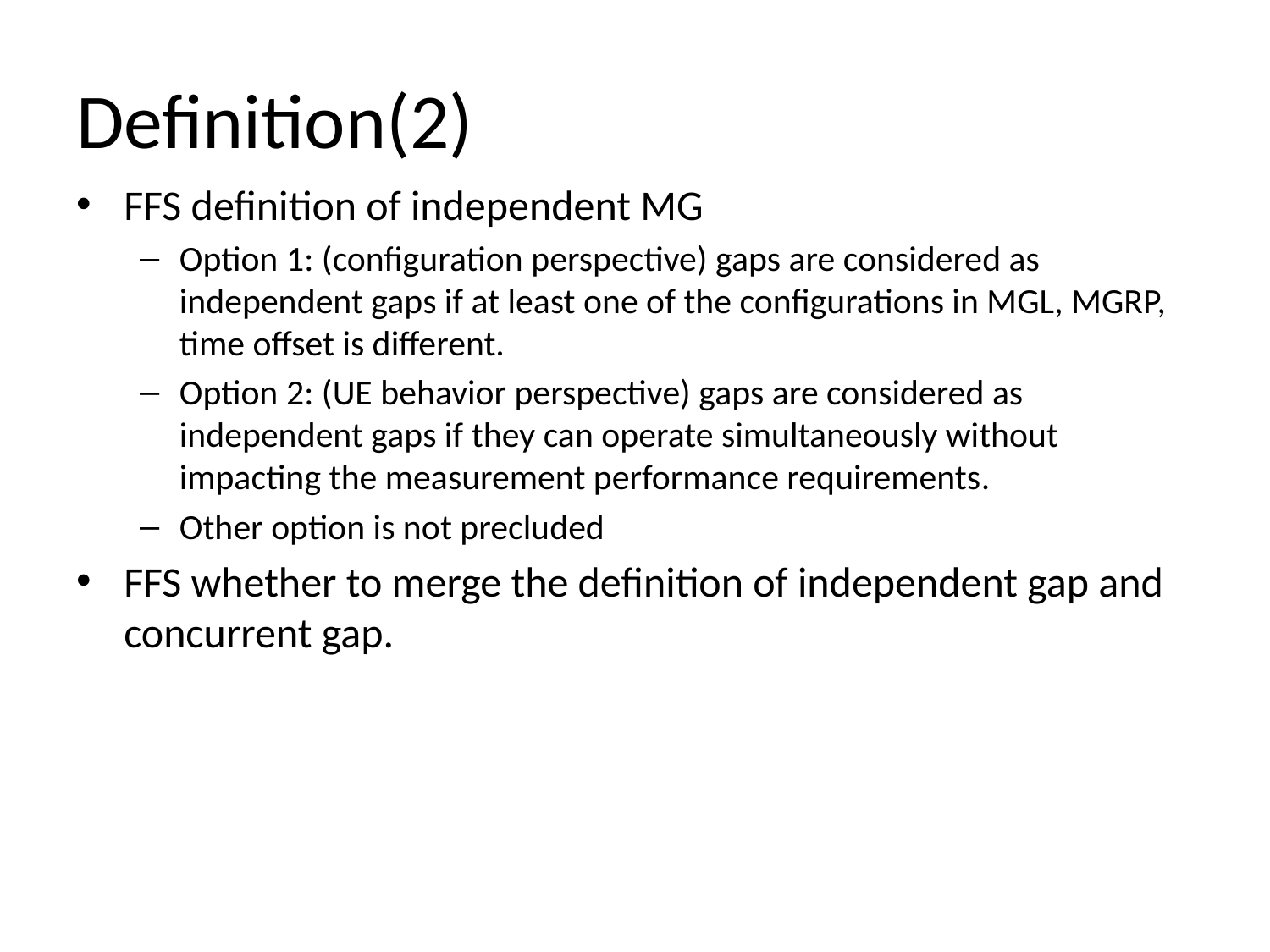

# Definition(2)
FFS definition of independent MG
Option 1: (configuration perspective) gaps are considered as independent gaps if at least one of the configurations in MGL, MGRP, time offset is different.
Option 2: (UE behavior perspective) gaps are considered as independent gaps if they can operate simultaneously without impacting the measurement performance requirements.
Other option is not precluded
FFS whether to merge the definition of independent gap and concurrent gap.